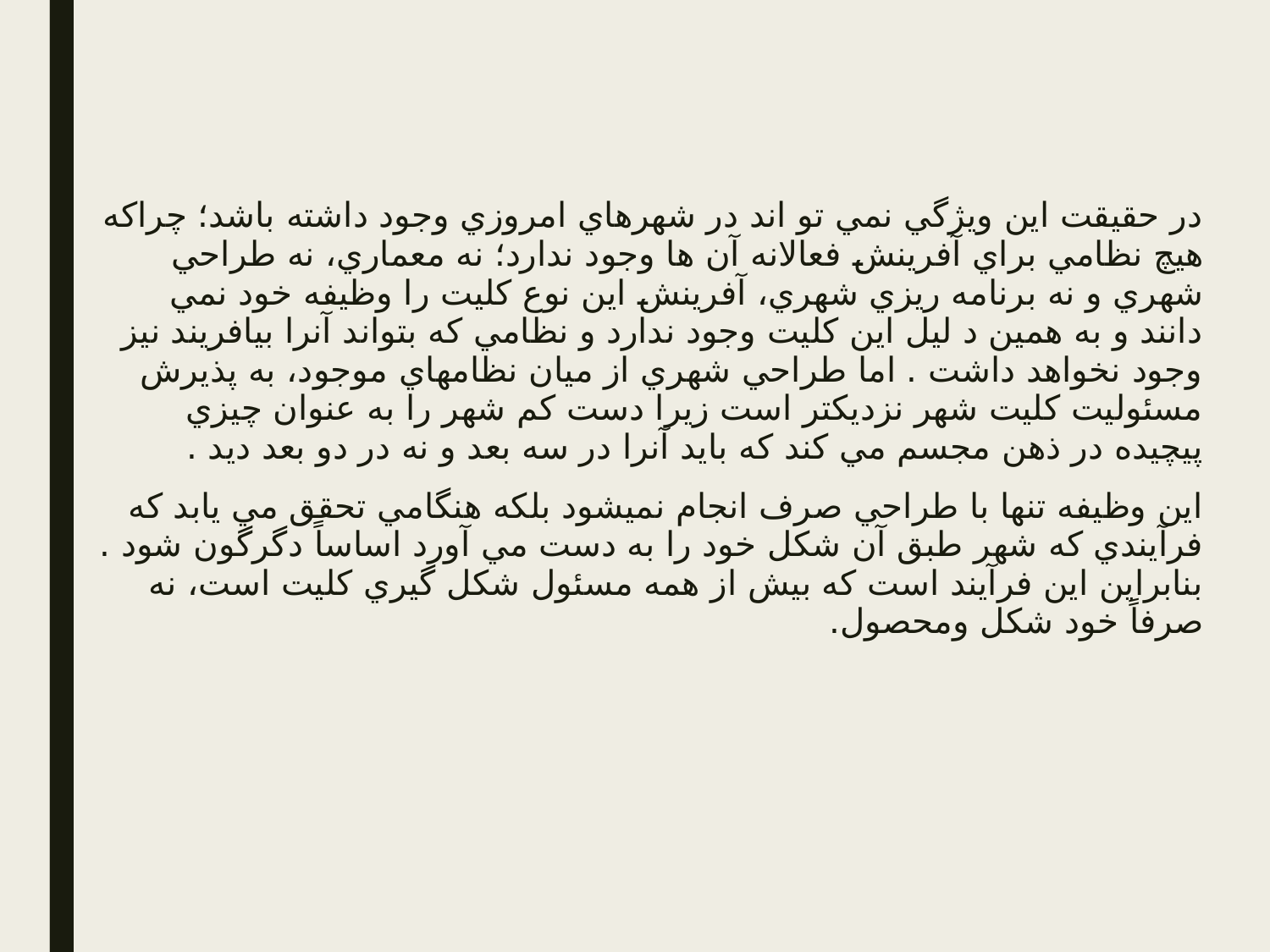

در حقيقت اين ويژگي نمي تو اند در شهرهاي امروزي وجود داشته باشد؛ چراكه هيچ نظامي براي آفرينش فعالانه آن ها وجود ندارد؛ نه معماري، نه طراحي شهري و نه برنامه ريزي شهري، آفرينش اين نوع كليت را وظيفه خود نمي دانند و به همين د ليل اين كليت وجود ندارد و نظامي كه بتواند آنرا بيافريند نيز وجود نخواهد داشت . اما طراحي شهري از ميان نظامهاي موجود، به پذيرش مسئوليت كليت شهر نزديكتر است زيرا دست كم شهر را به عنوان چيزي پيچيده در ذهن مجسم مي كند كه بايد آنرا در سه بعد و نه در دو بعد ديد .
اين وظيفه تنها با طراحي صرف انجام نميشود بلكه هنگامي تحقق مي يابد كه فرآيندي كه شهر طبق آن شكل خود را به دست مي آورد اساساً دگرگون شود . بنابراين اين فرآيند است كه بيش از همه مسئول شكل گيري كليت است، نه صرفاً خود شكل ومحصول.